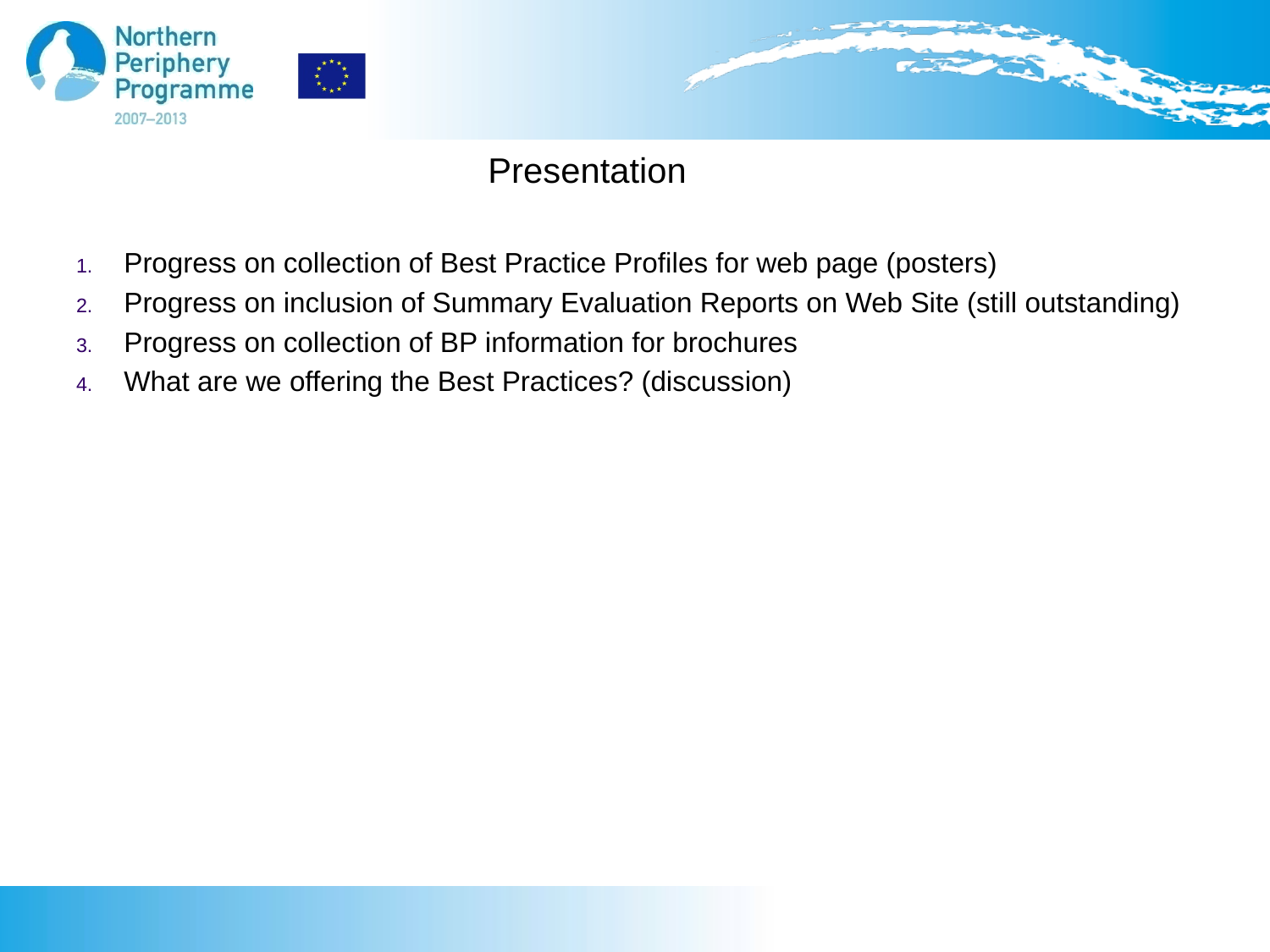

# Presentation
Progress on collection of Best Practice Profiles for web page (posters)
Progress on inclusion of Summary Evaluation Reports on Web Site (still outstanding)
Progress on collection of BP information for brochures
What are we offering the Best Practices? (discussion)